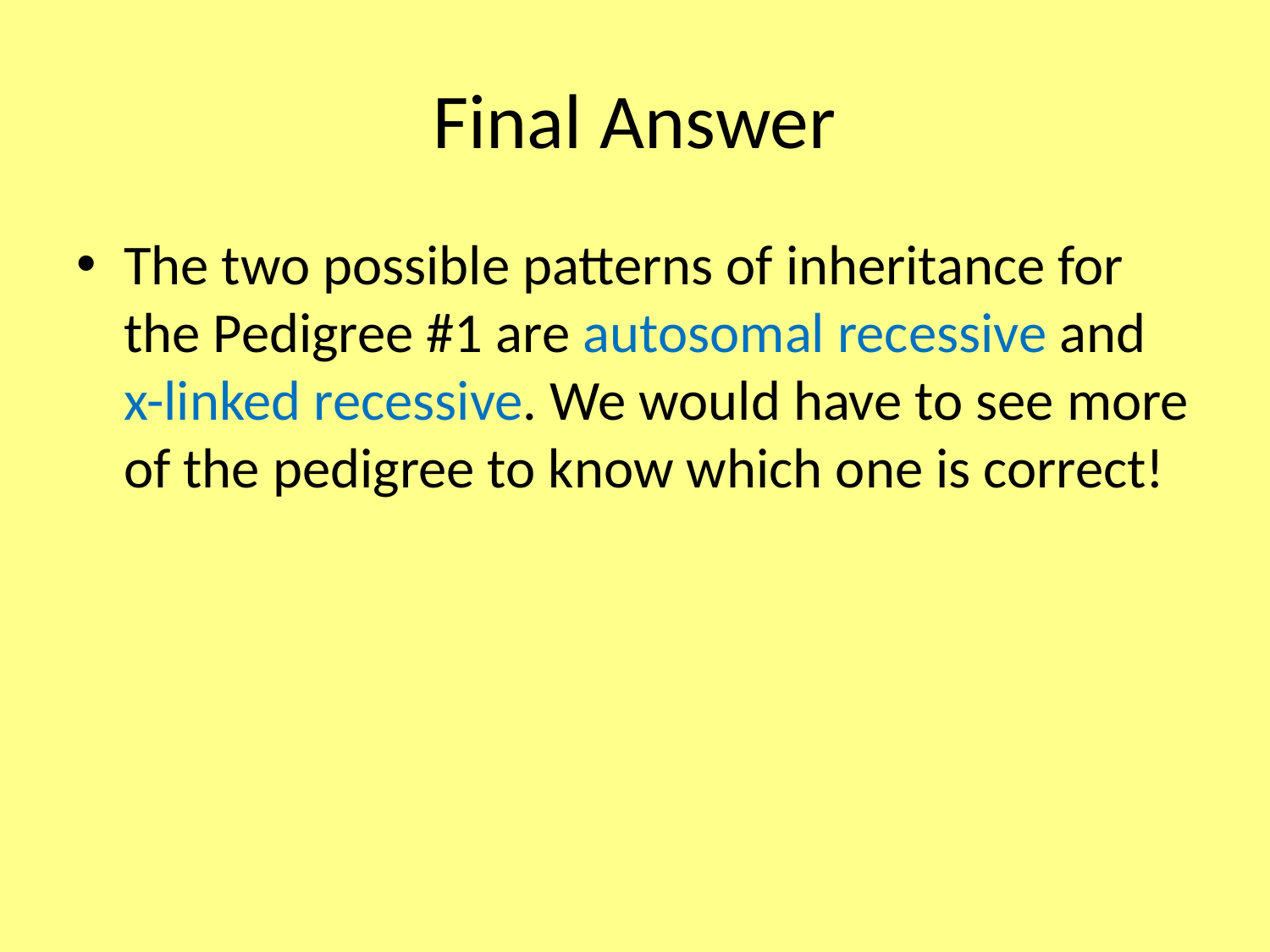

# Final Answer
The two possible patterns of inheritance for the Pedigree #1 are autosomal recessive and x-linked recessive. We would have to see more of the pedigree to know which one is correct!